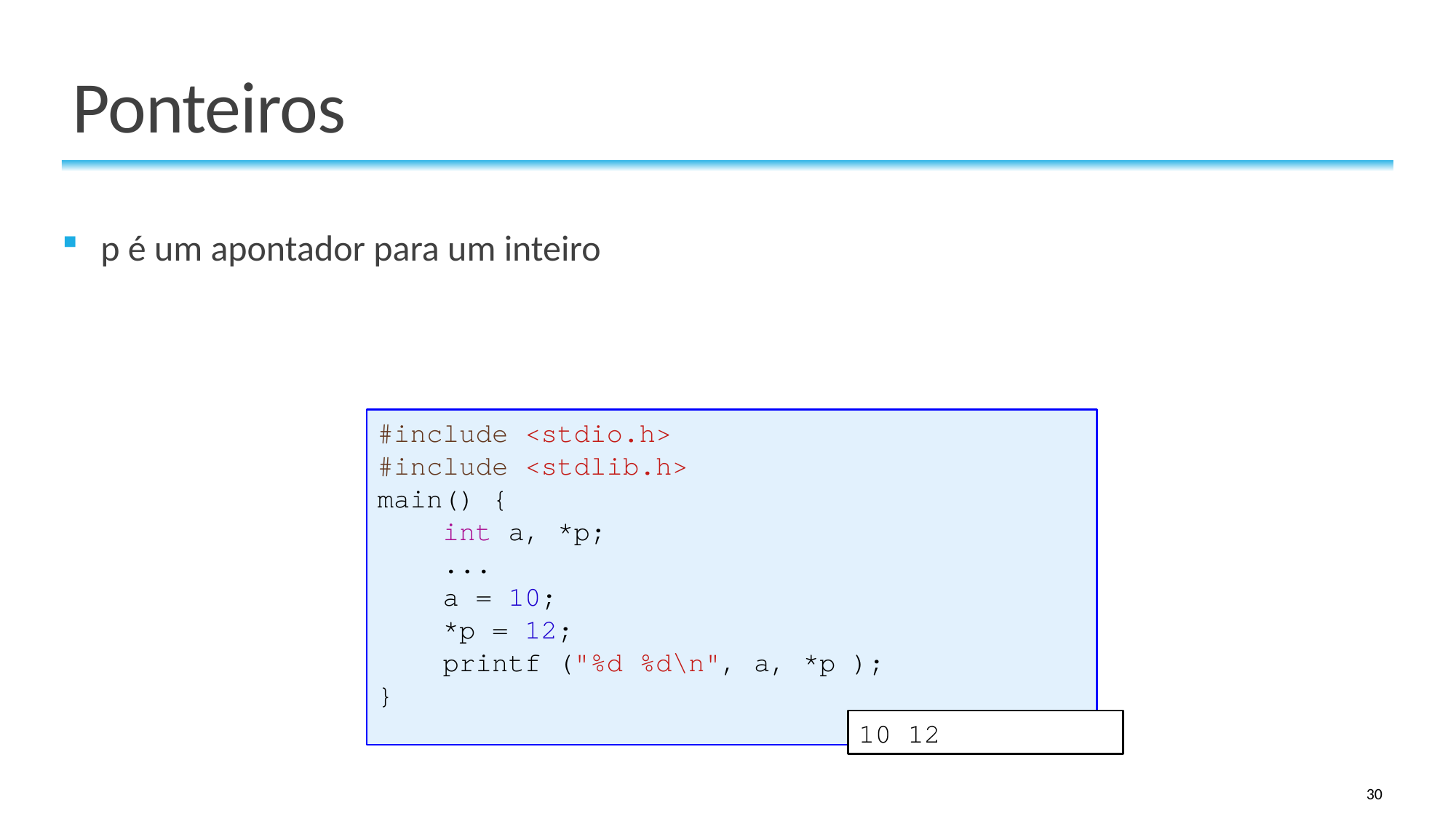

# Ponteiros
p é um apontador para um inteiro
#include <stdio.h>
#include <stdlib.h>
main() {
    int a, *p;
    ...
    a = 10;
    *p = 12;
    printf ("%d %d\n", a, *p );
}
10 12
30